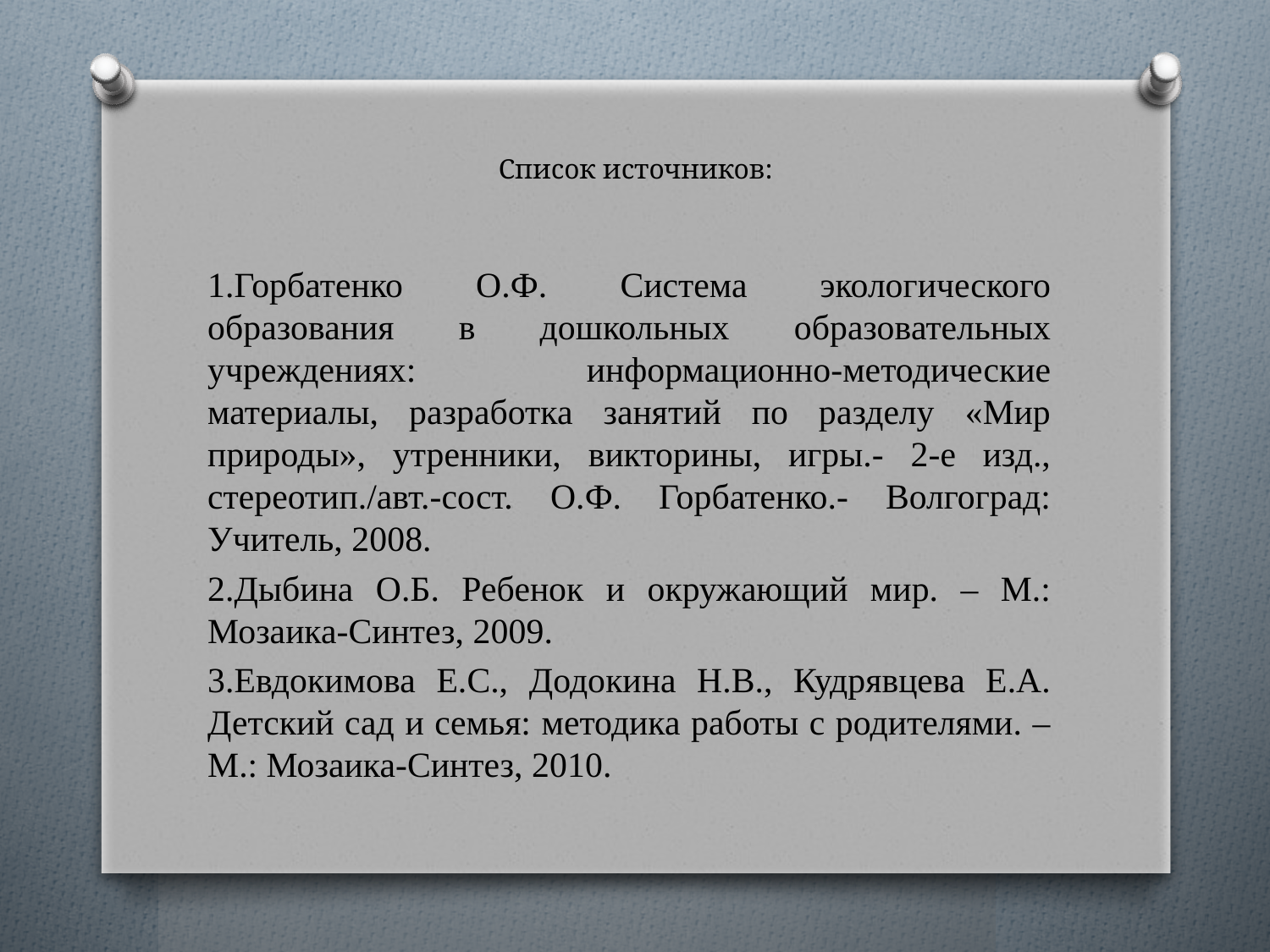

# Список источников:
1.Горбатенко О.Ф. Система экологического образования в дошкольных образовательных учреждениях: информационно-методические материалы, разработка занятий по разделу «Мир природы», утренники, викторины, игры.- 2-е изд., стереотип./авт.-сост. О.Ф. Горбатенко.- Волгоград: Учитель, 2008.
2.Дыбина О.Б. Ребенок и окружающий мир. – М.: Мозаика-Синтез, 2009.
3.Евдокимова Е.С., Додокина Н.В., Кудрявцева Е.А. Детский сад и семья: методика работы с родителями. – М.: Мозаика-Синтез, 2010.